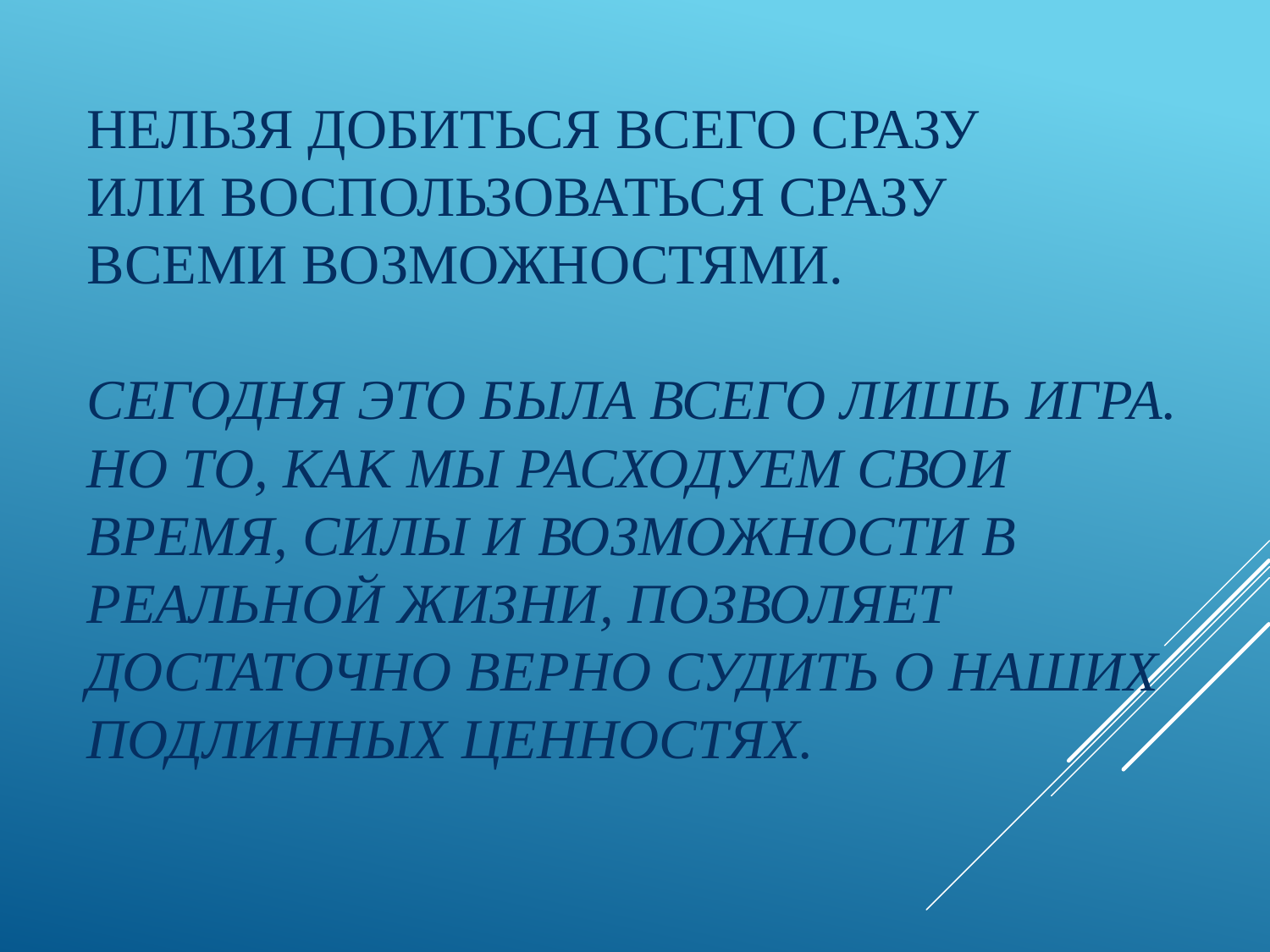

# Нельзя добиться всего сразу или воспользоваться сразу всеми возможностями. Сегодня это была всего лишь игра. Но то, как мы расходуем свои время, силы и возможности в реальной жизни, позволяет достаточно верно судить о наших подлинных ценностях.